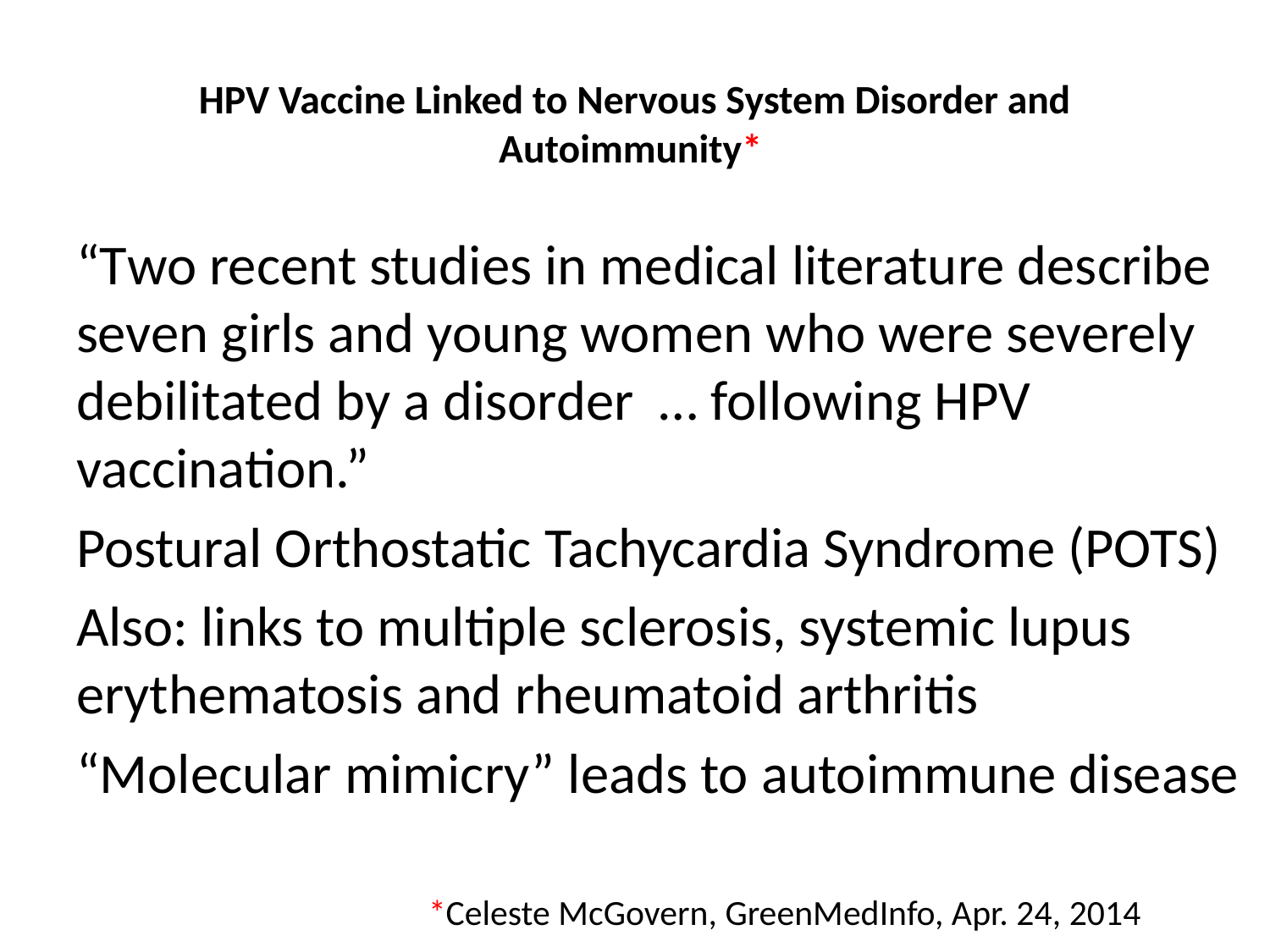

# HPV Vaccine Linked to Nervous System Disorder and Autoimmunity*
“Two recent studies in medical literature describe seven girls and young women who were severely debilitated by a disorder  … following HPV vaccination.”
Postural Orthostatic Tachycardia Syndrome (POTS)
Also: links to multiple sclerosis, systemic lupus erythematosis and rheumatoid arthritis
“Molecular mimicry” leads to autoimmune disease

*Celeste McGovern, GreenMedInfo, Apr. 24, 2014